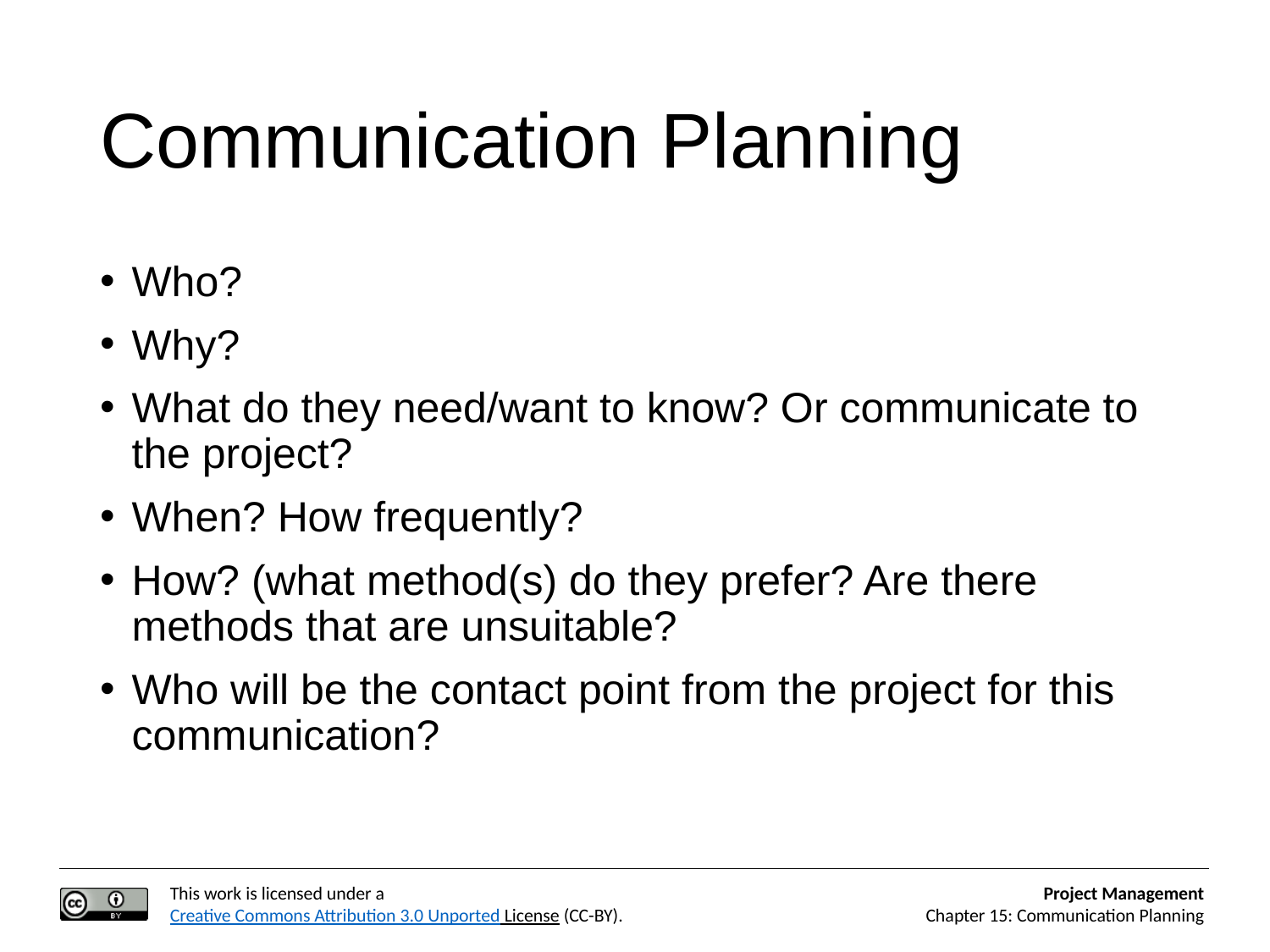

# Communication Planning
Who?
Why?
What do they need/want to know? Or communicate to the project?
When? How frequently?
How? (what method(s) do they prefer? Are there methods that are unsuitable?
Who will be the contact point from the project for this communication?